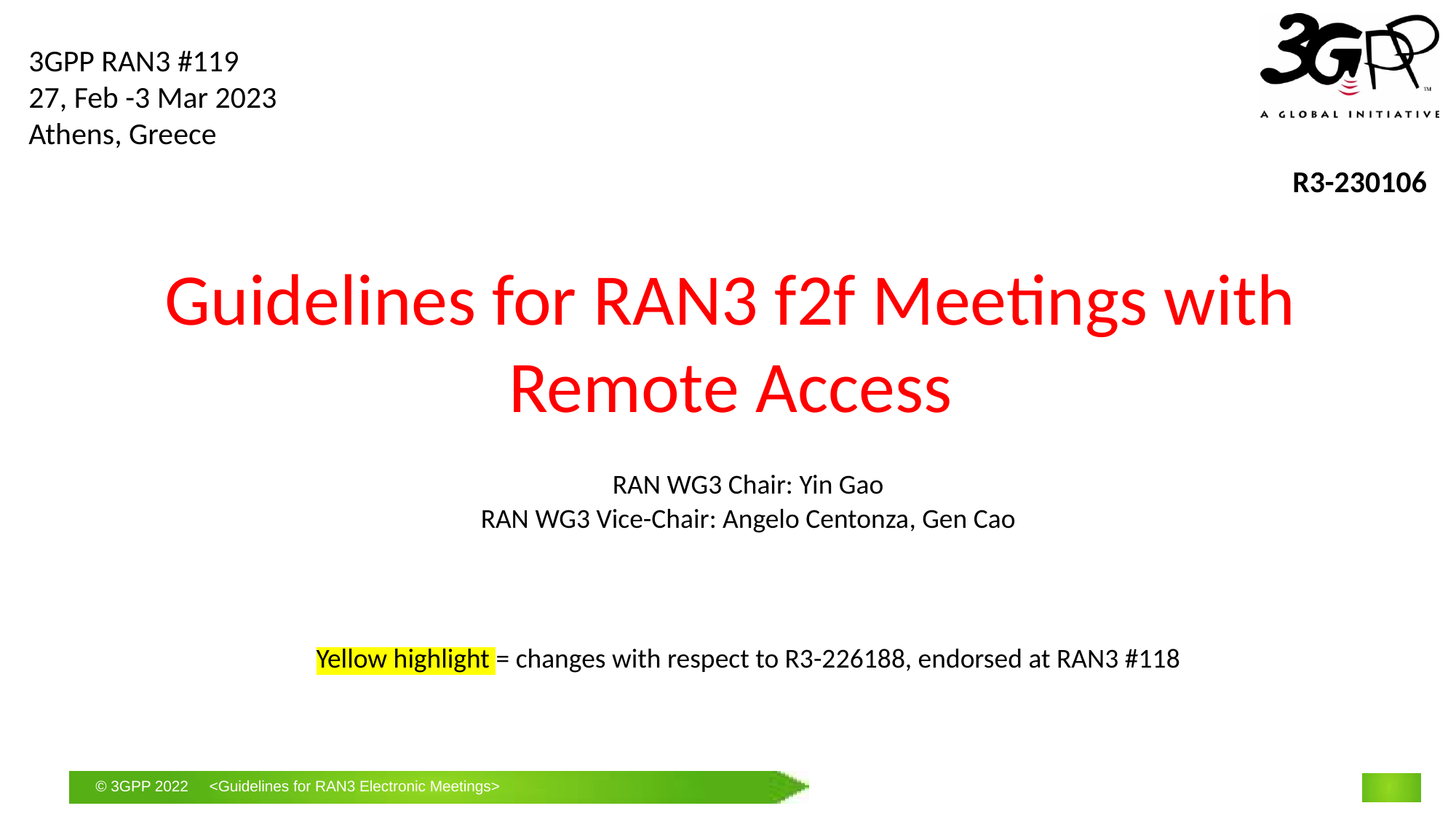

3GPP RAN3 #119
27, Feb -3 Mar 2023
Athens, Greece
R3-230106
# Guidelines for RAN3 f2f Meetings with Remote Access
RAN WG3 Chair: Yin Gao
RAN WG3 Vice-Chair: Angelo Centonza, Gen Cao

Yellow highlight = changes with respect to R3-226188, endorsed at RAN3 #118
1